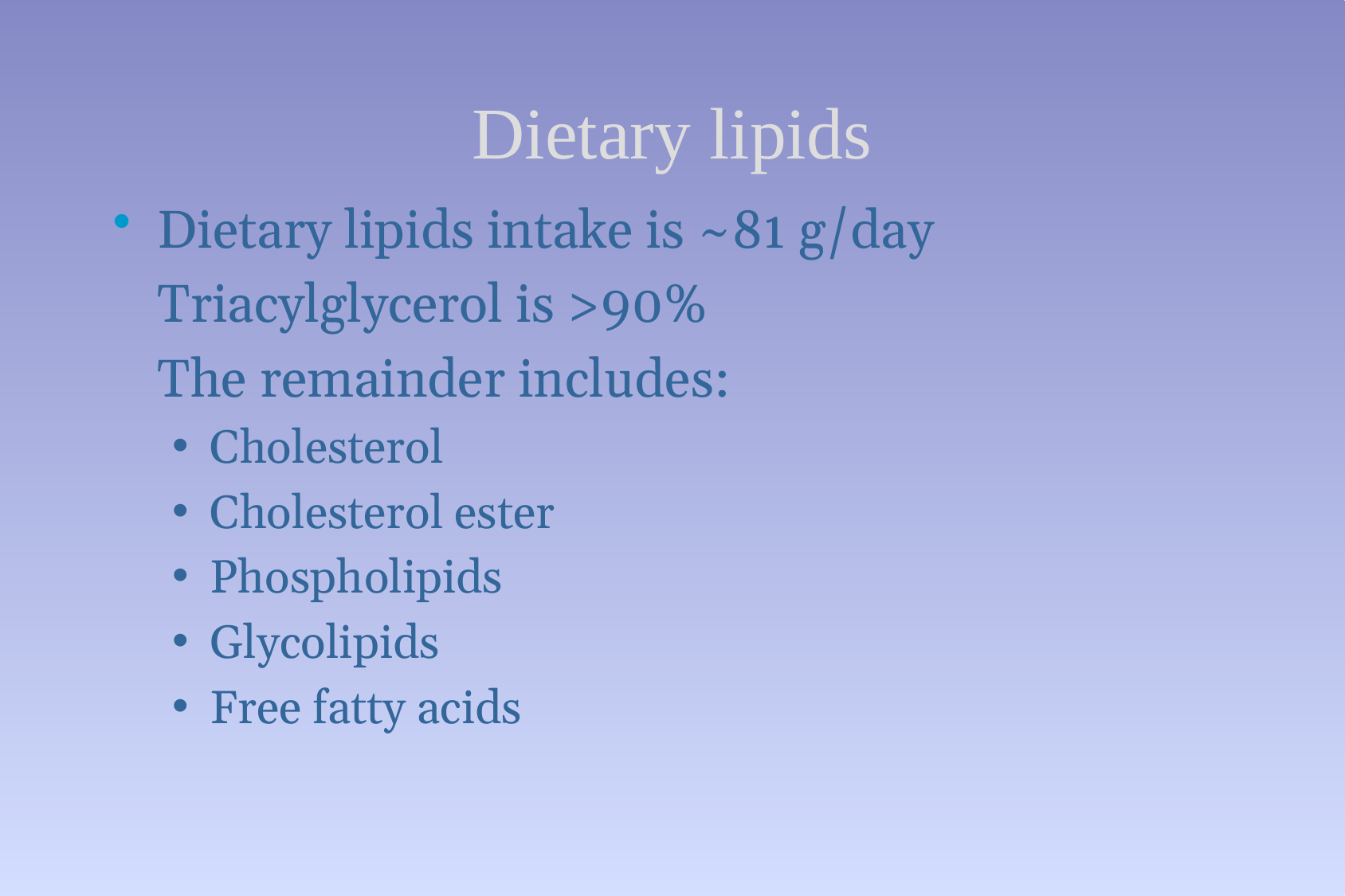

# Dietary lipids
Dietary lipids intake is ~81 g/day
	Triacylglycerol is >90%
	The remainder includes:
Cholesterol
Cholesterol ester
Phospholipids
Glycolipids
Free fatty acids